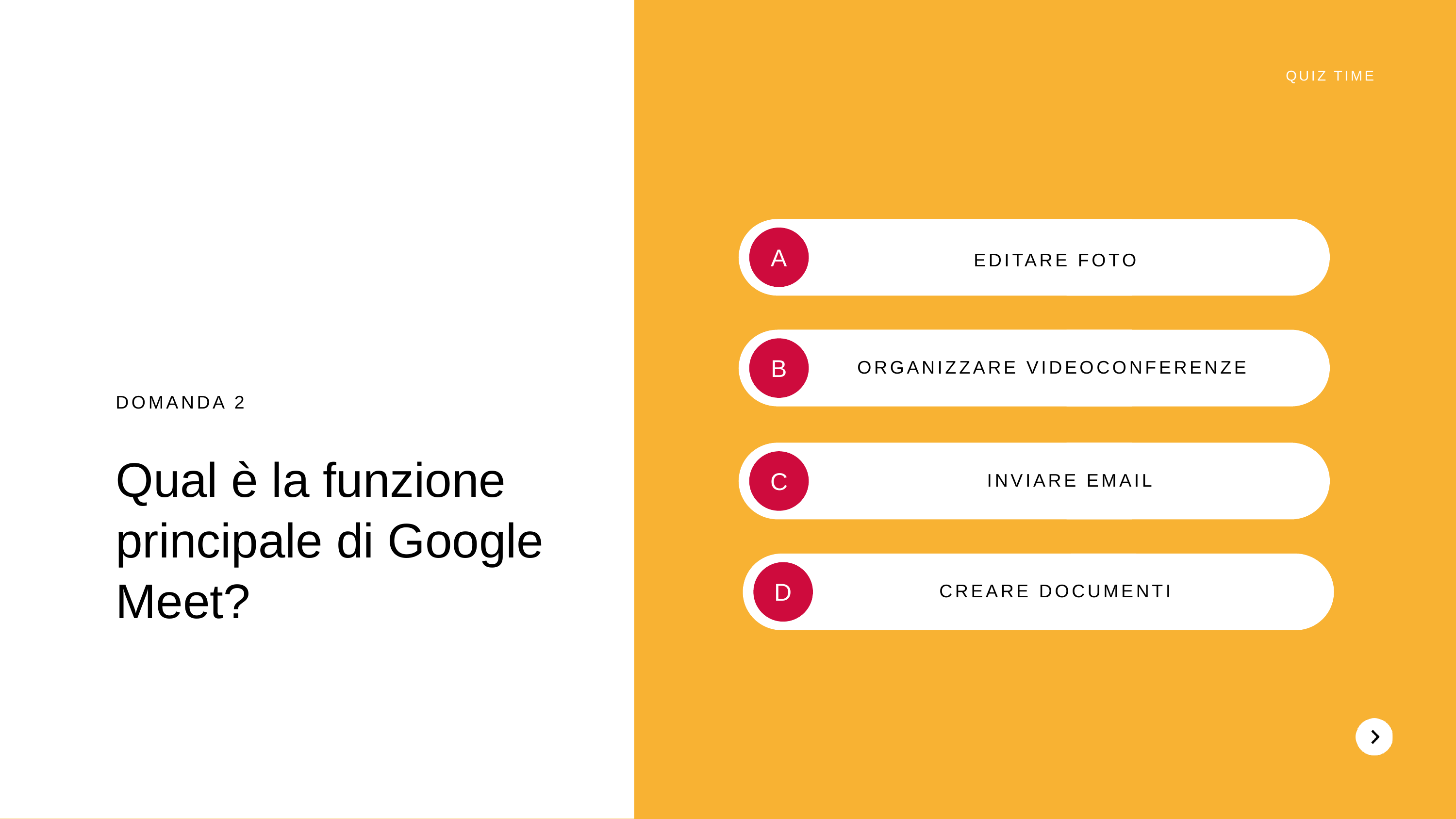

QUIZ TIME

A
EDITARE FOTO

B
ORGANIZZARE VIDEOCONFERENZE
DOMANDA 2
Qual è la funzione principale di Google Meet?

C
INVIARE EMAIL

D
CREARE DOCUMENTI